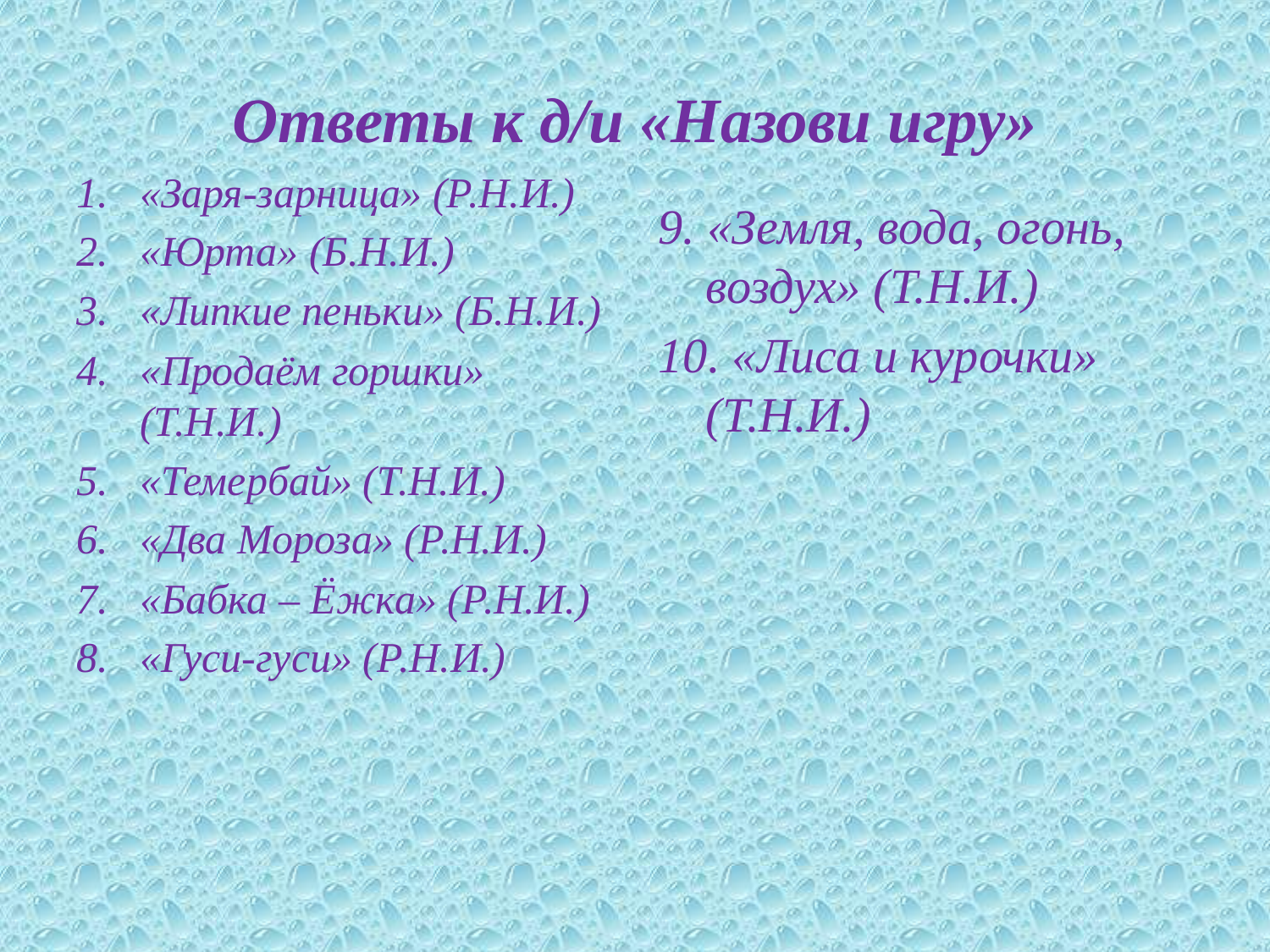

# Ответы к д/и «Назови игру»
«Заря-зарница» (Р.Н.И.)
«Юрта» (Б.Н.И.)
«Липкие пеньки» (Б.Н.И.)
«Продаём горшки» (Т.Н.И.)
«Темербай» (Т.Н.И.)
«Два Мороза» (Р.Н.И.)
«Бабка – Ёжка» (Р.Н.И.)
«Гуси-гуси» (Р.Н.И.)

9. «Земля, вода, огонь, воздух» (Т.Н.И.)
10. «Лиса и курочки» (Т.Н.И.)